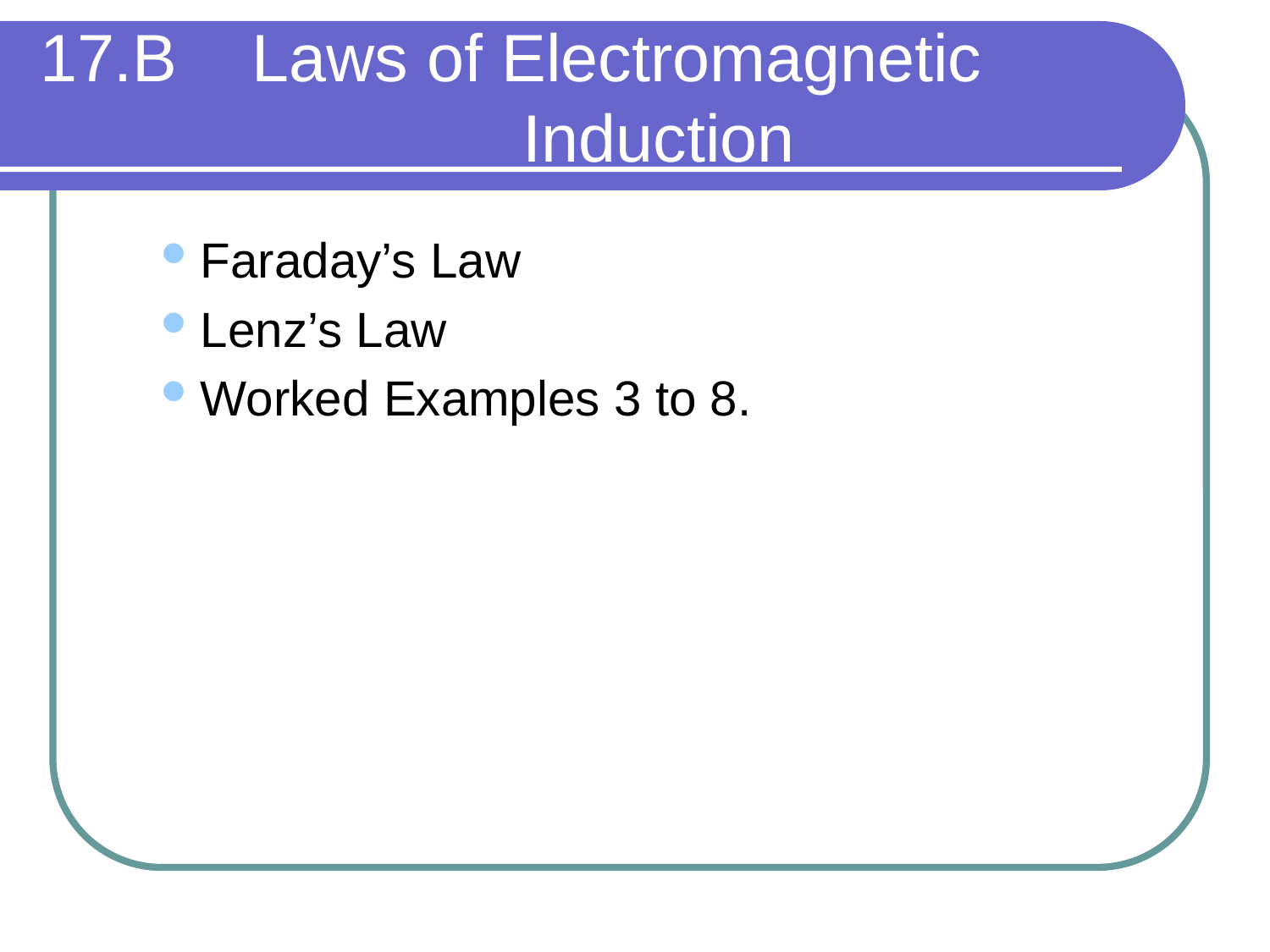

# 17.B    Laws of Electromagnetic Induction
Faraday’s Law
Lenz’s Law
Worked Examples 3 to 8.